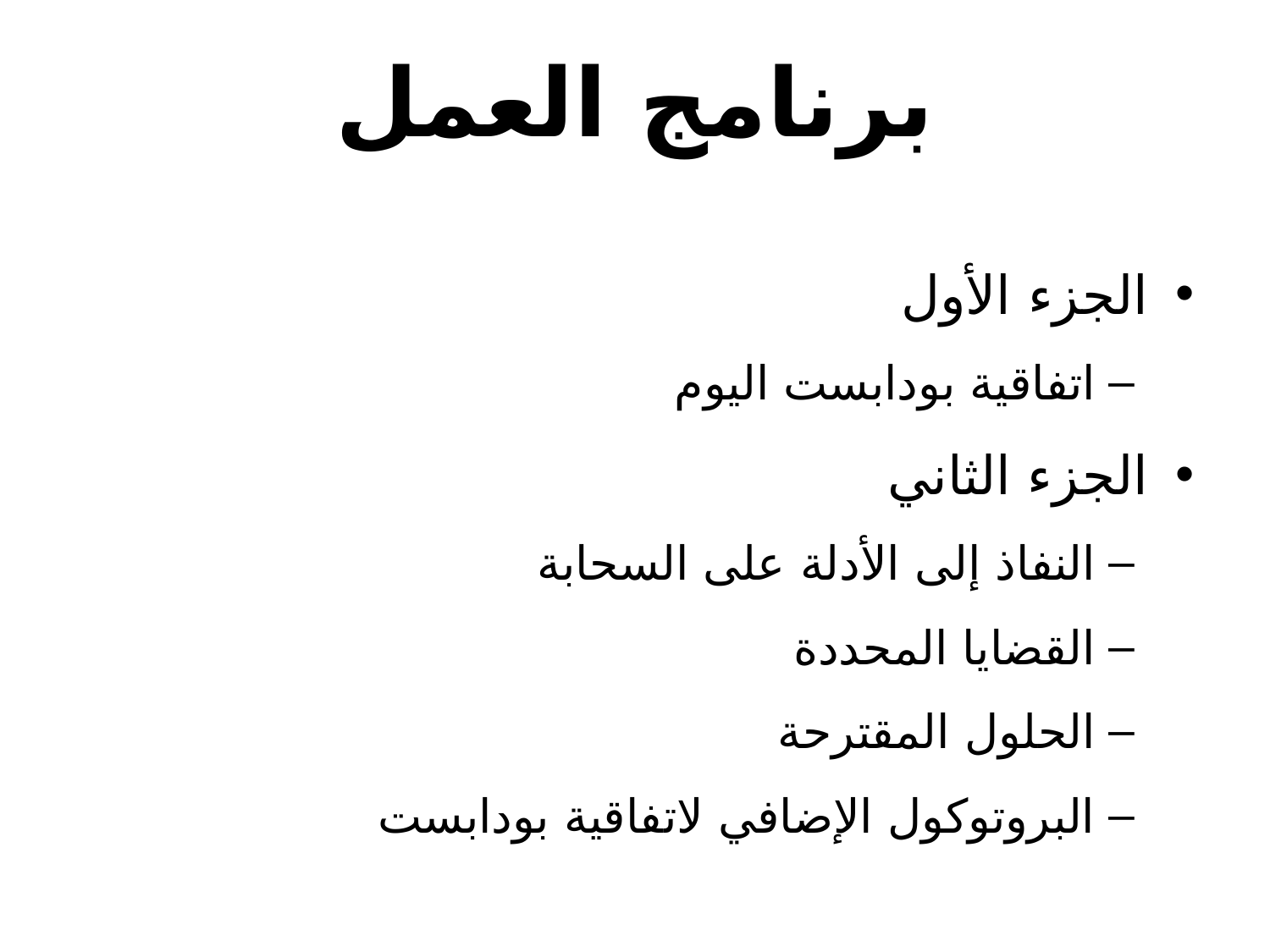

# برنامج العمل
الجزء الأول
اتفاقية بودابست اليوم
الجزء الثاني
النفاذ إلى الأدلة على السحابة
القضايا المحددة
الحلول المقترحة
البروتوكول الإضافي لاتفاقية بودابست